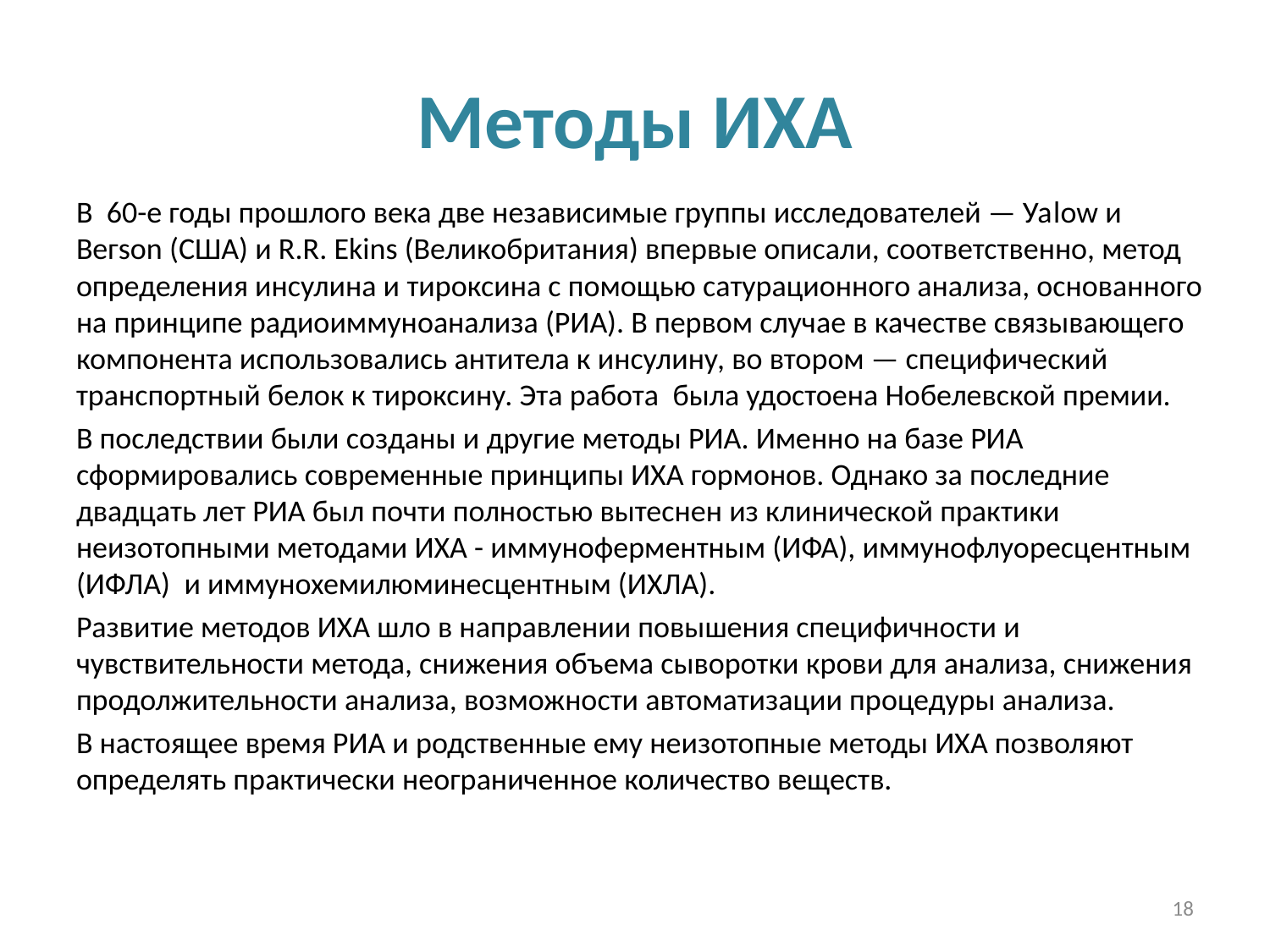

# Методы ИХА
В  60-е годы прошлого века две независимые группы исследователей — Уаlоw и Вегson (США) и R.R. Еkins (Великобритания) впервые описали, соответственно, метод определения инсулина и тироксина с помощью сатурационного анализа, основанного на принципе радиоиммуноанализа (РИА). В первом случае в качестве связывающего компонента использовались антитела к инсулину, во втором — специфический транспортный белок к тироксину. Эта работа  была удостоена Нобелевской премии.
В последствии были созданы и другие методы РИА. Именно на базе РИА сформировались современные принципы ИХА гормонов. Однако за последние  двадцать лет РИА был почти полностью вытеснен из клинической практики неизотопными методами ИХА - иммуноферментным (ИФА), иммунофлуоресцентным (ИФЛА)  и иммунохемилюминесцентным (ИХЛА).
Развитие методов ИХА шло в направлении повышения специфичности и чувствительности метода, снижения объема сыворотки крови для анализа, снижения продолжительности анализа, возможности автоматизации процедуры анализа.
В настоящее время РИА и родственные ему неизотопные методы ИХА позволяют определять практически неограниченное количество веществ.
18